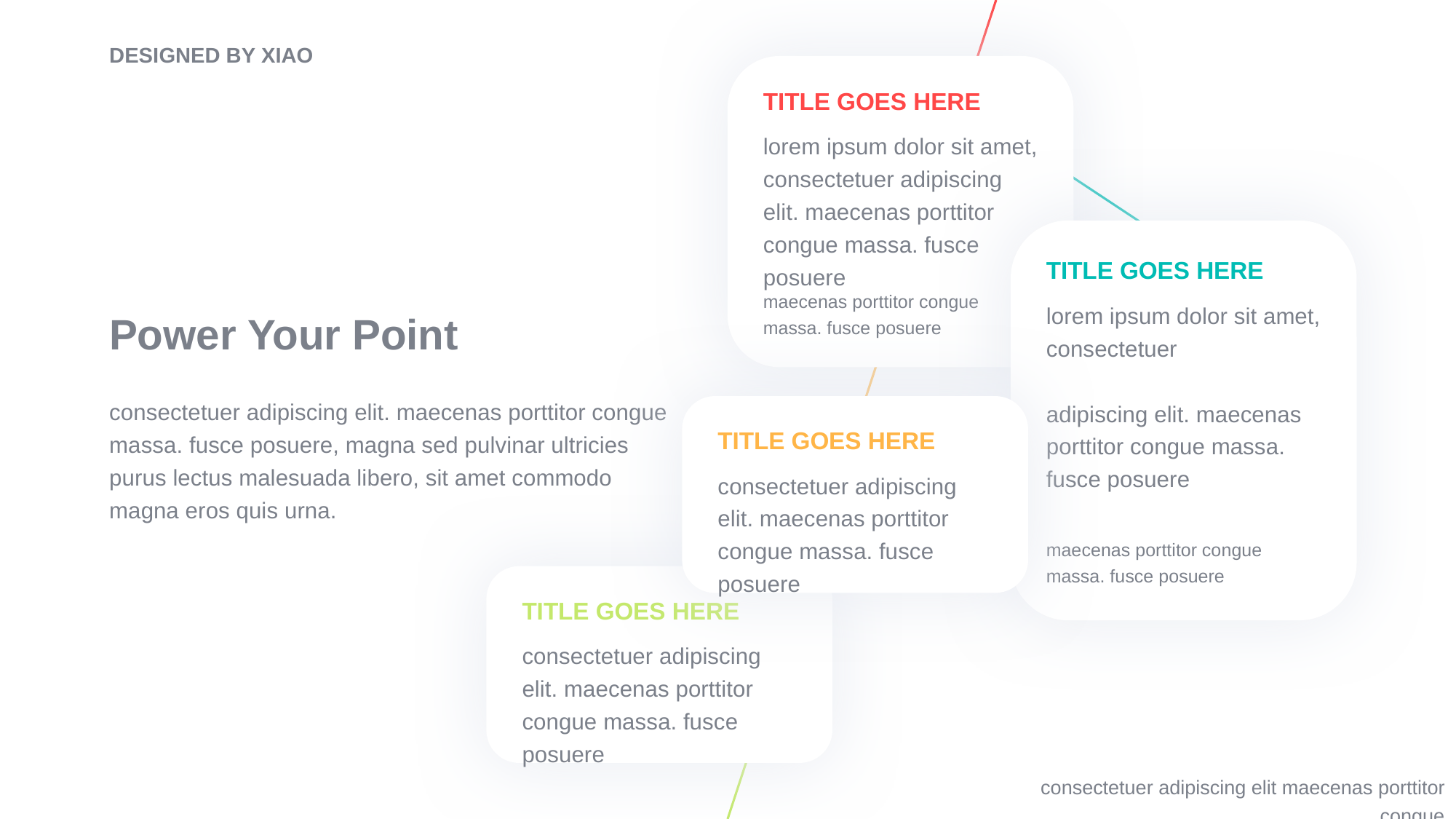

DESIGNED BY XIAO

TITLE GOES HERE
lorem ipsum dolor sit amet, consectetuer adipiscing elit. maecenas porttitor congue massa. fusce posuere

TITLE GOES HERE
maecenas porttitor congue massa. fusce posuere
lorem ipsum dolor sit amet, consectetuer

adipiscing elit. maecenas porttitor congue massa. fusce posuere
Power Your Point
consectetuer adipiscing elit. maecenas porttitor congue massa. fusce posuere, magna sed pulvinar ultricies purus lectus malesuada libero, sit amet commodo magna eros quis urna.

TITLE GOES HERE
consectetuer adipiscing elit. maecenas porttitor congue massa. fusce posuere
maecenas porttitor congue massa. fusce posuere

TITLE GOES HERE
consectetuer adipiscing elit. maecenas porttitor congue massa. fusce posuere
consectetuer adipiscing elit maecenas porttitor congue